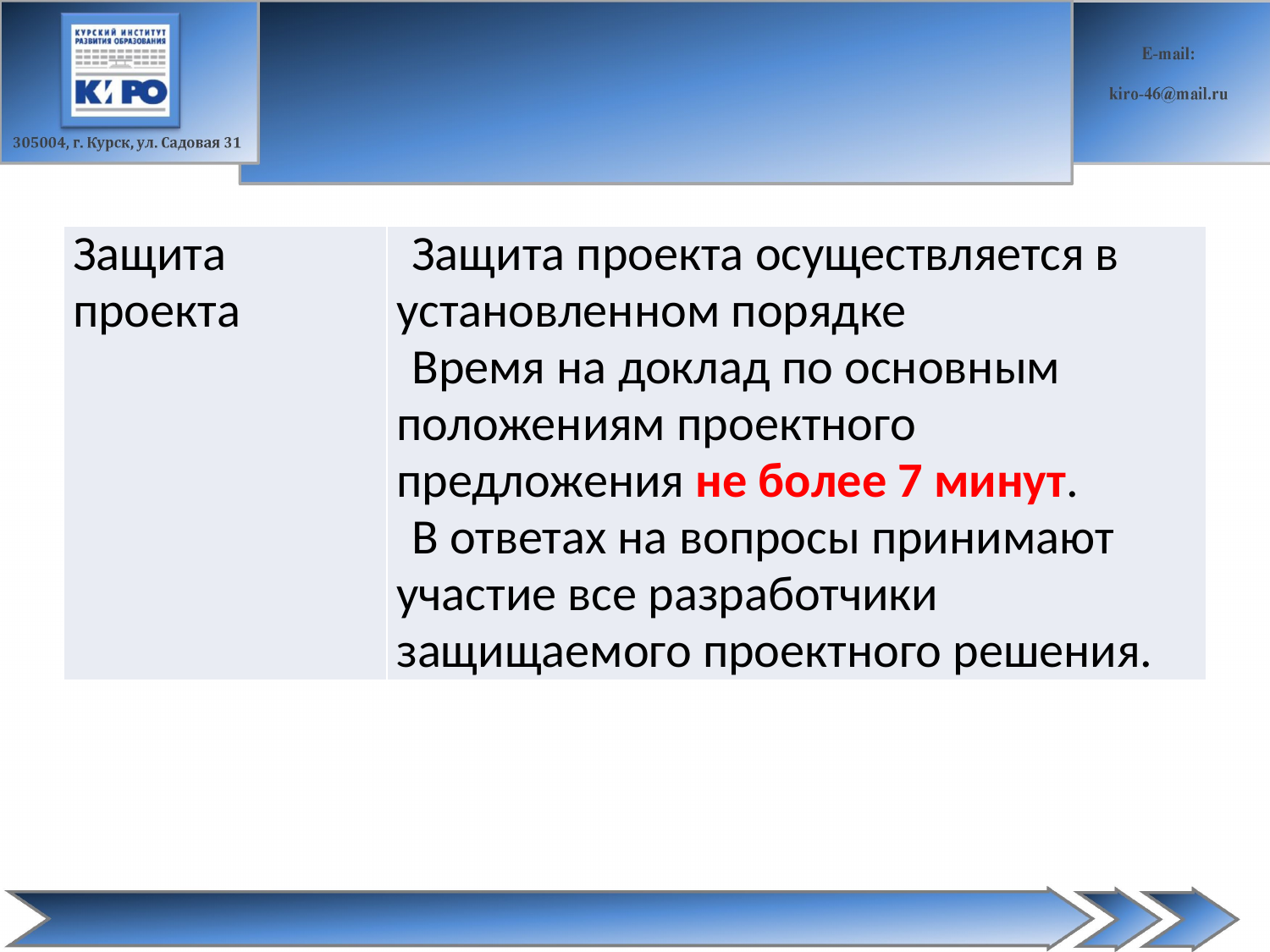

#
| Защита проекта | Защита проекта осуществляется в установленном порядке Время на доклад по основным положениям проектного предложения не более 7 минут. В ответах на вопросы принимают участие все разработчики защищаемого проектного решения. |
| --- | --- |